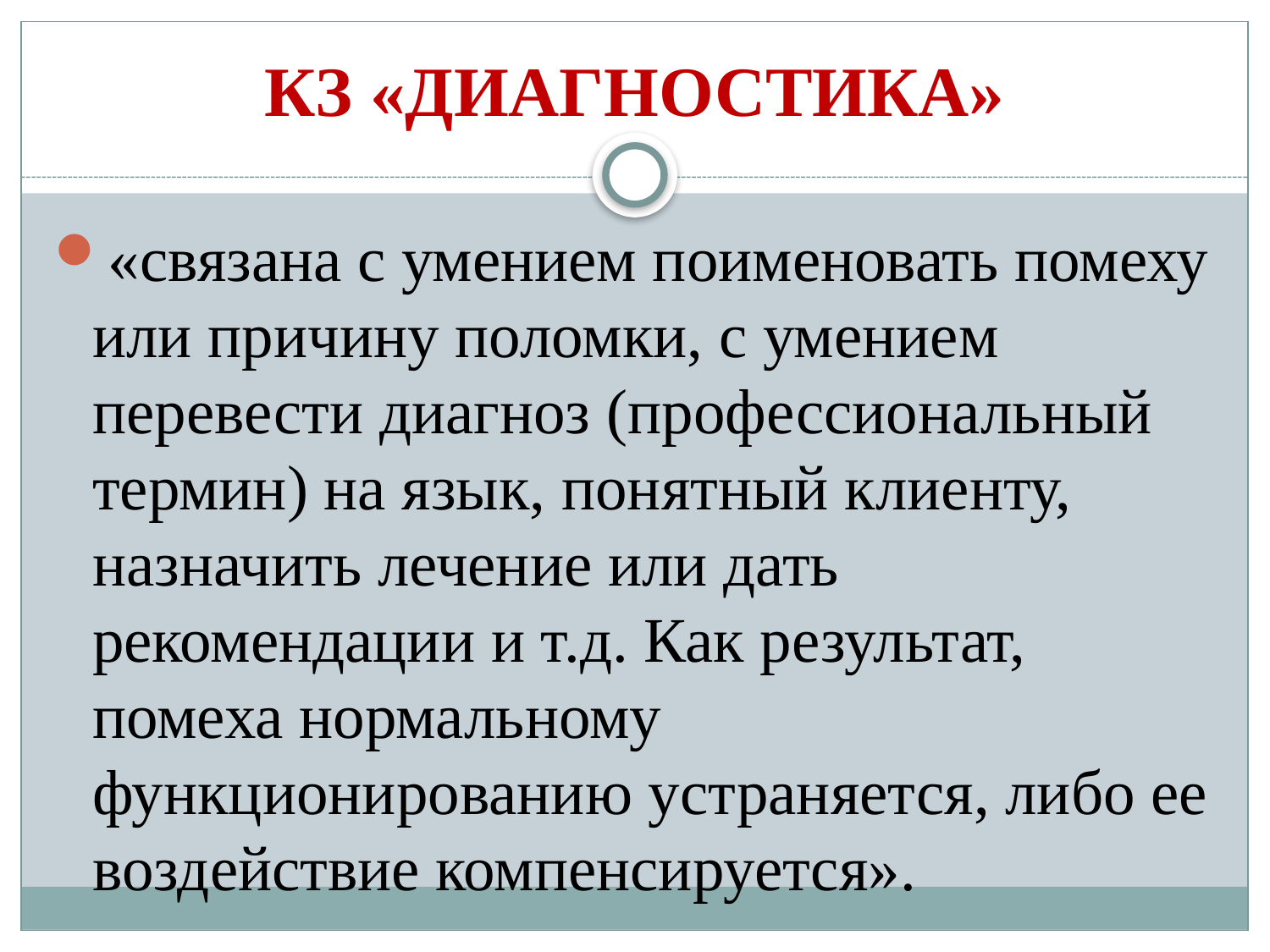

# КЗ «ДИАГНОСТИКА»
«связана с умением поименовать помеху или причину поломки, с умением перевести диагноз (профессиональный термин) на язык, понятный клиенту, назначить лечение или дать рекомендации и т.д. Как результат, помеха нормальному функционированию устраняется, либо ее воздействие компенсируется».